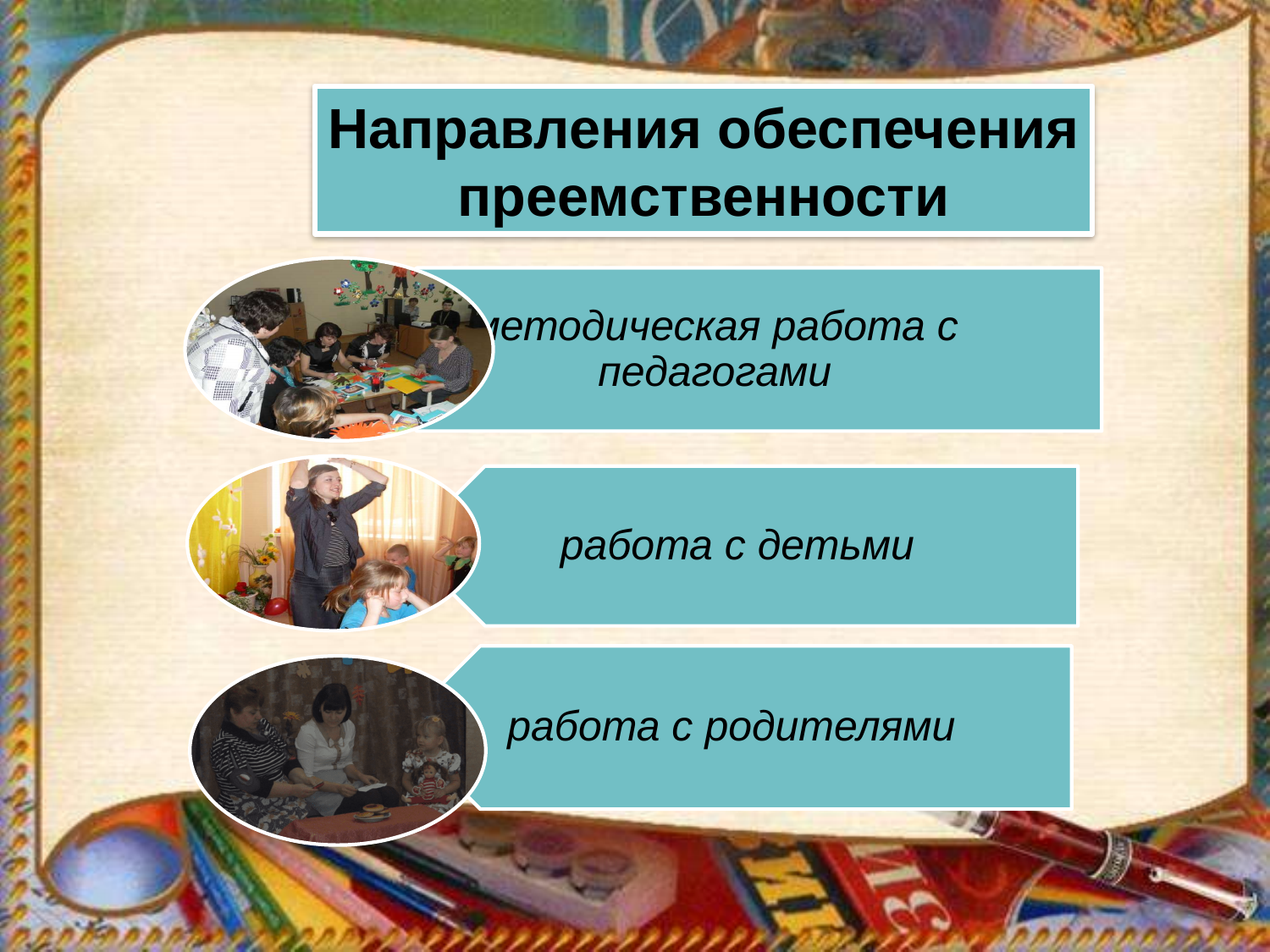

Направления обеспечения преемственности
методическая работа с педагогами
работа с детьми
работа с родителями